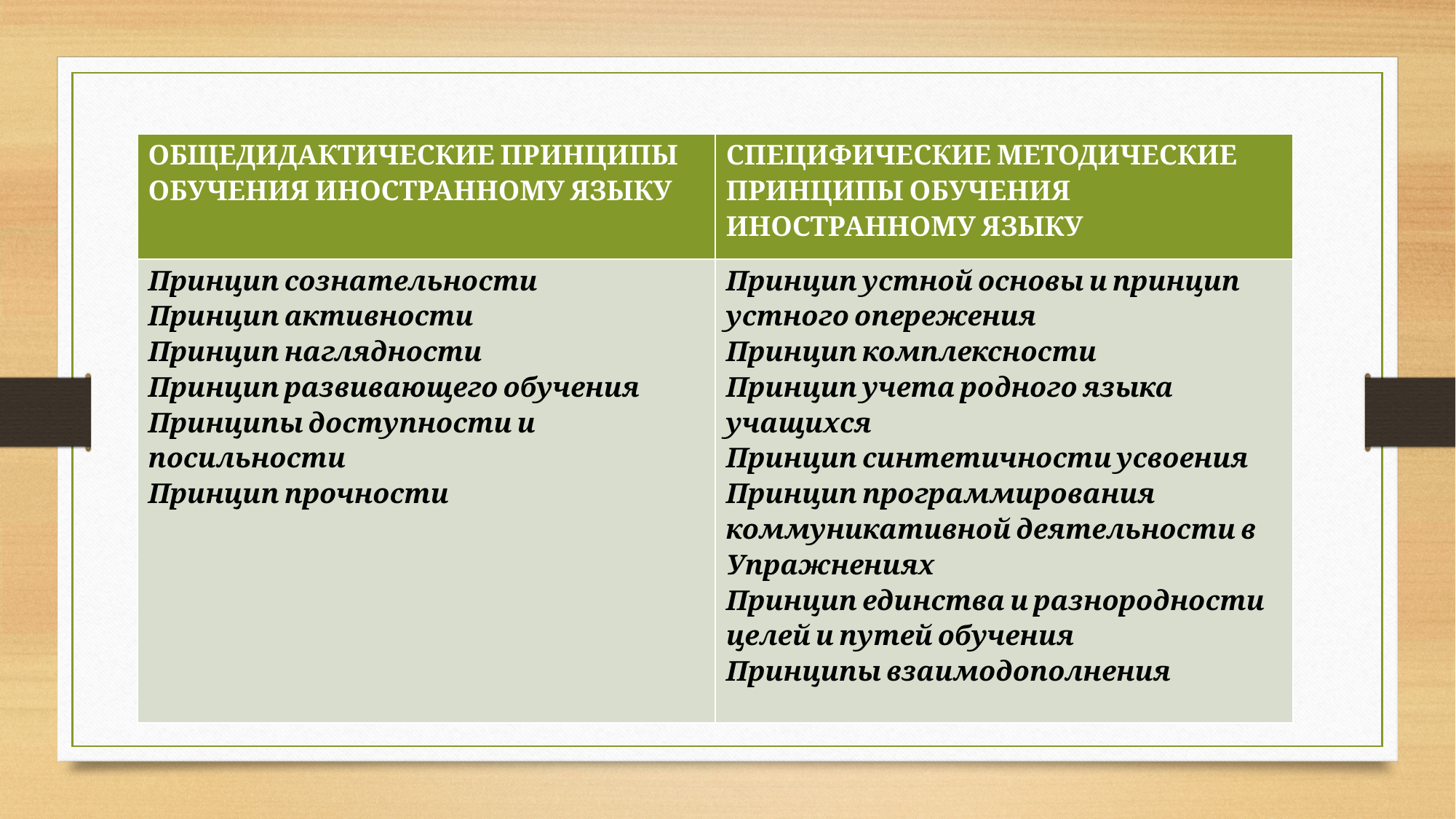

| Общедидактические принципы обучения иностранному языку | Специфические методические принципы обучения иностранному языку |
| --- | --- |
| Принцип сознательности Принцип активности Принцип наглядности Принцип развивающего обучения Принципы доступности и посильности Принцип прочности | Принцип устной основы и принцип устного опережения Принцип комплексности Принцип учета родного языка учащихся Принцип синтетичности усвоения Принцип программирования коммуникативной деятельности в Упражнениях Принцип единства и разнородности целей и путей обучения Принципы взаимодополнения |